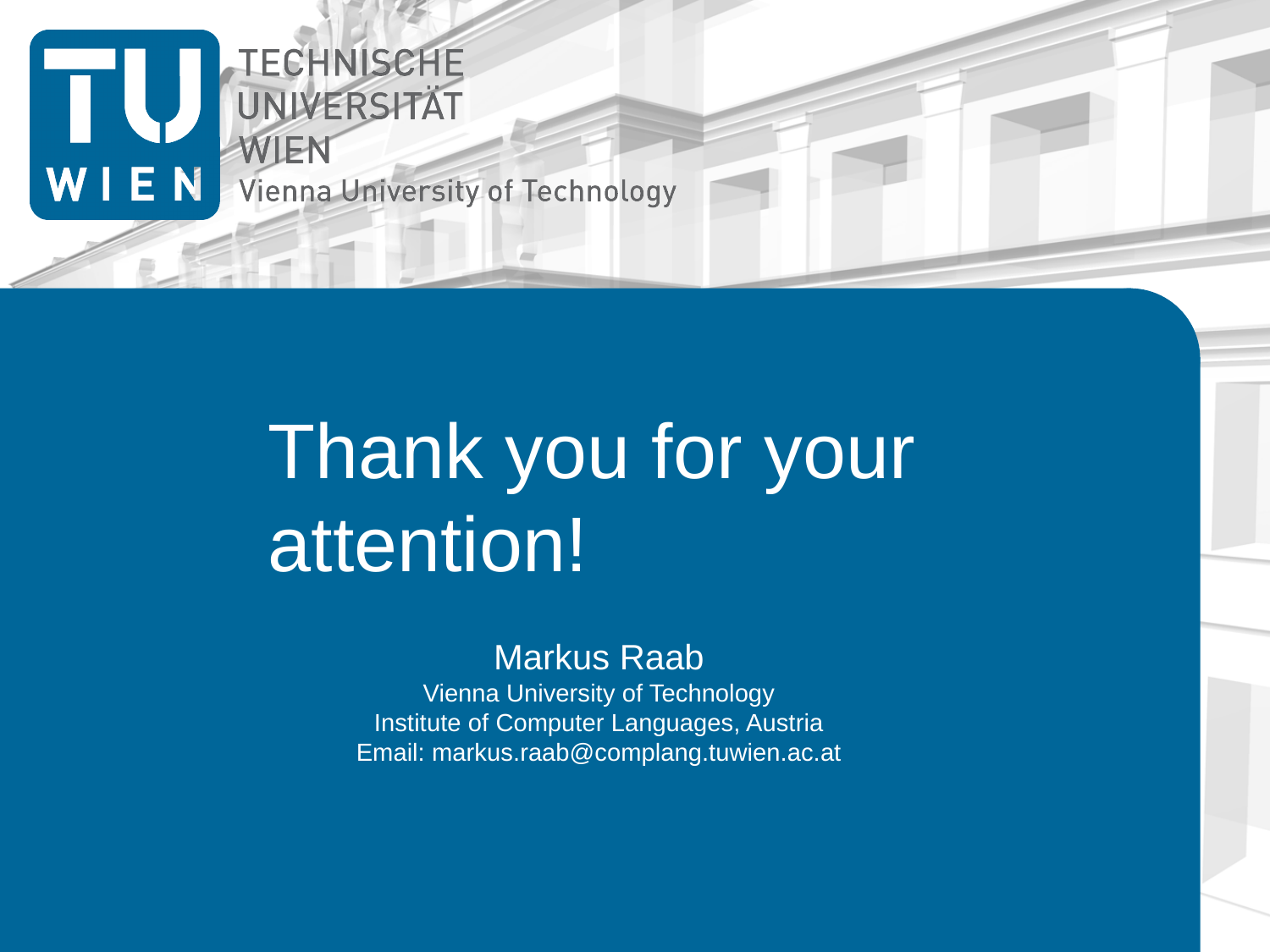

Thank you for your attention!

Markus Raab
Vienna University of Technology
Institute of Computer Languages, Austria
Email: markus.raab@complang.tuwien.ac.at